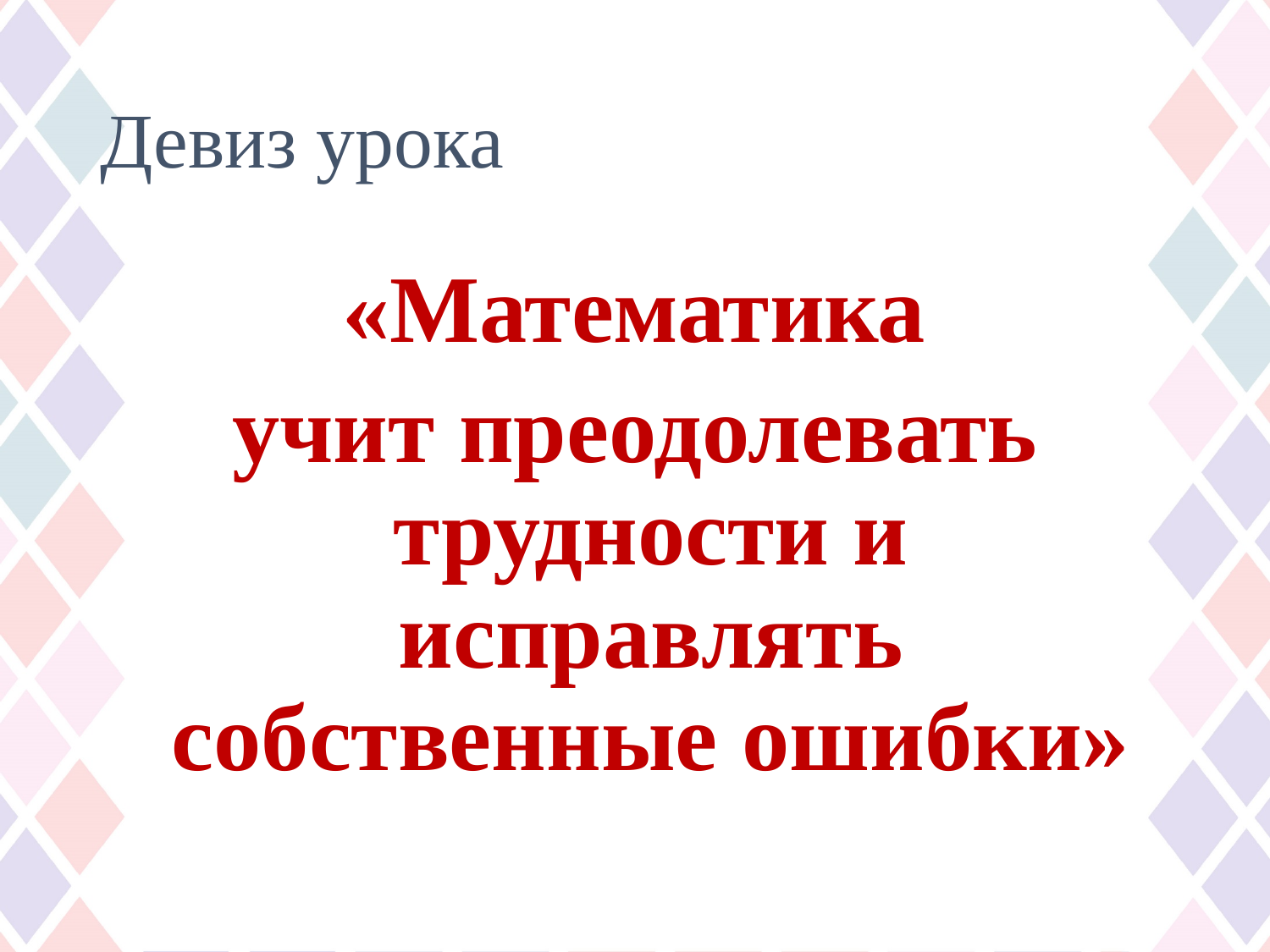

# Девиз урока
  «Математика
учит преодолевать трудности и исправлять собственные ошибки»